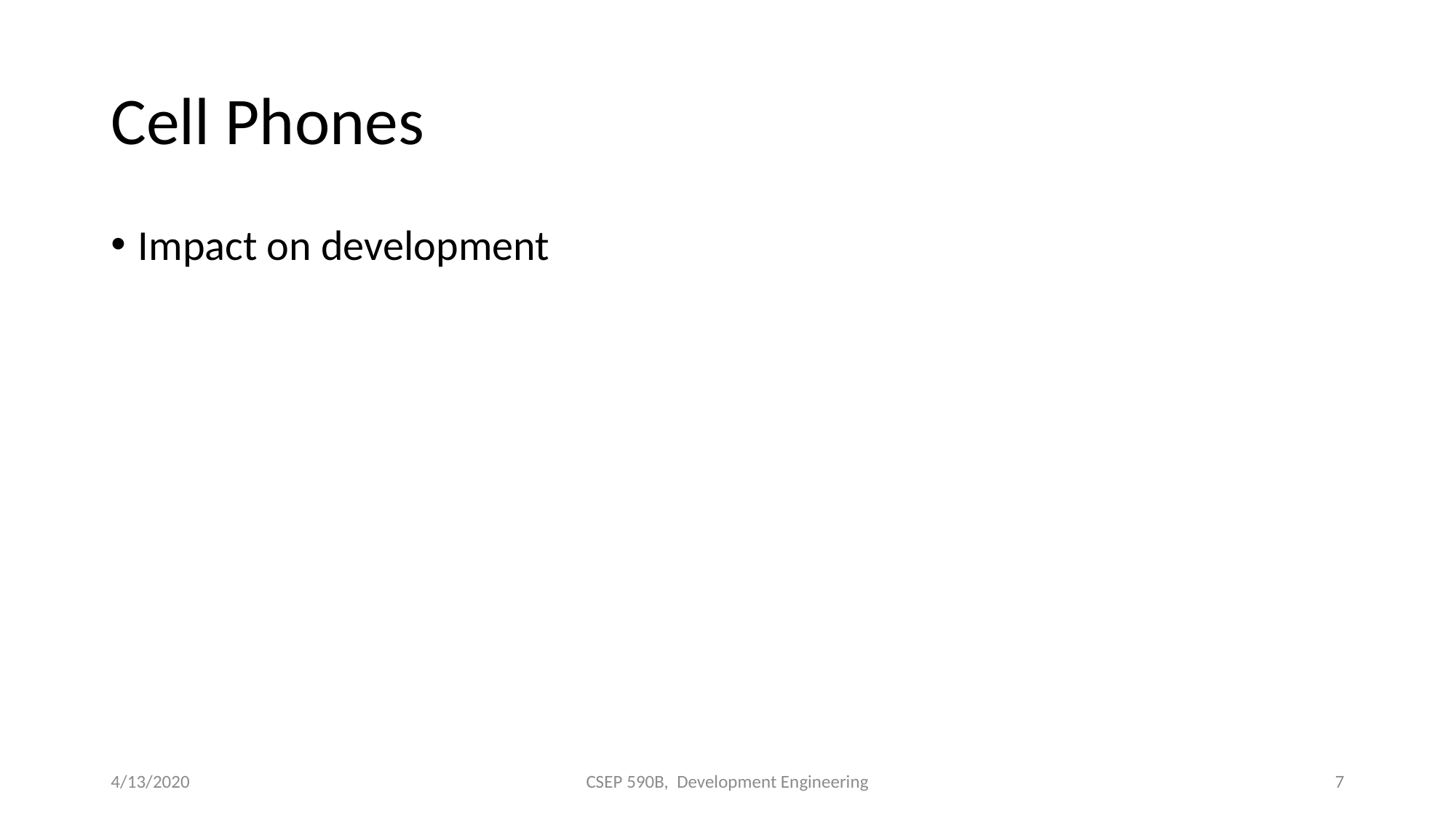

# Cell Phones
Impact on development
4/13/2020
CSEP 590B,  Development Engineering
7